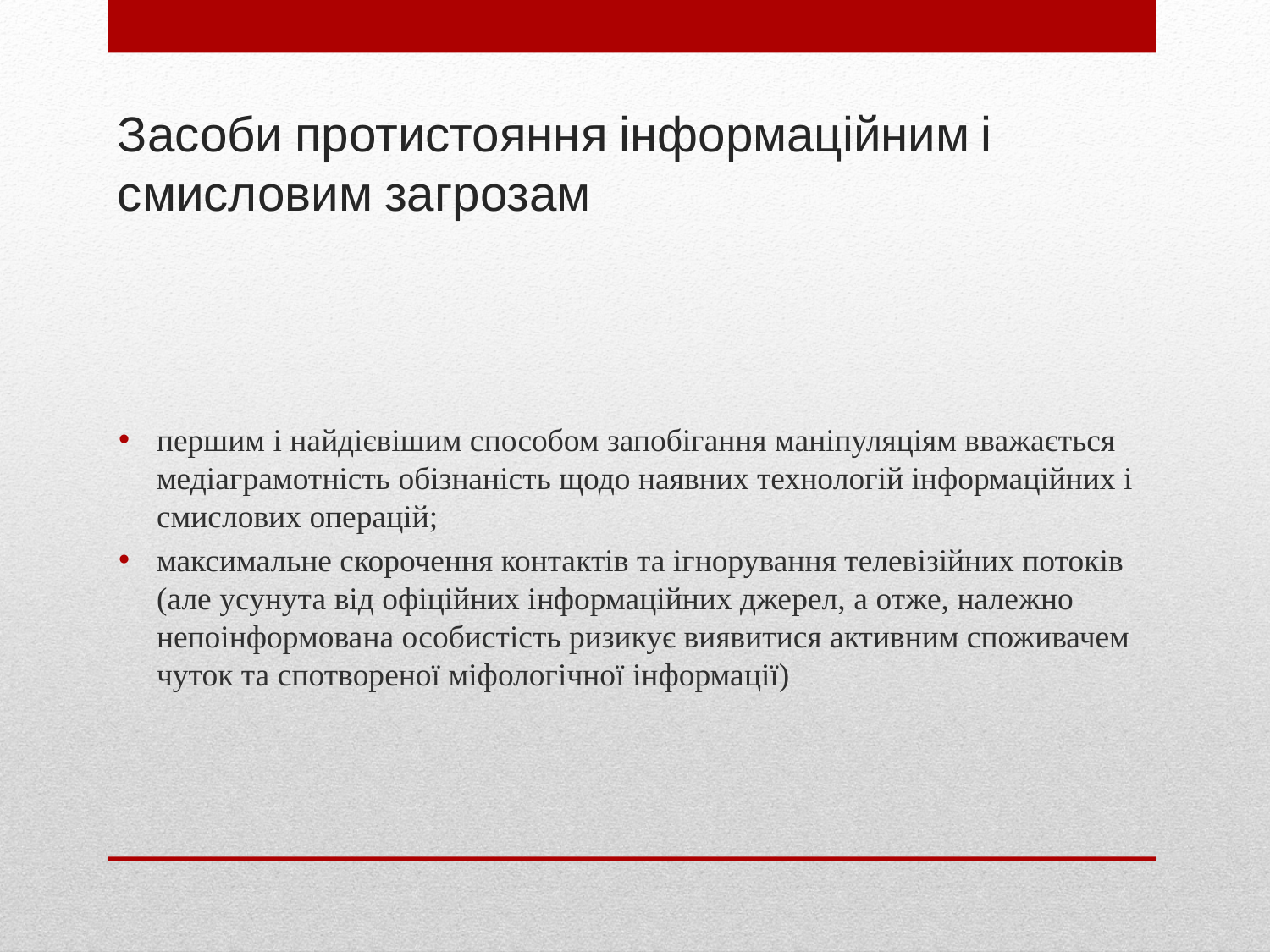

# Засоби протистояння інформаційним і смисловим загрозам
першим і найдієвішим способом запобігання маніпуляціям вважається медіаграмотність обізнаність щодо наявних технологій інформаційних і смислових операцій;
максимальне скорочення контактів та ігнорування телевізійних потоків (але усунута від офіційних інформаційних джерел, а отже, належно непоінформована особистість ризикує виявитися активним споживачем чуток та спотвореної міфологічної інформації)